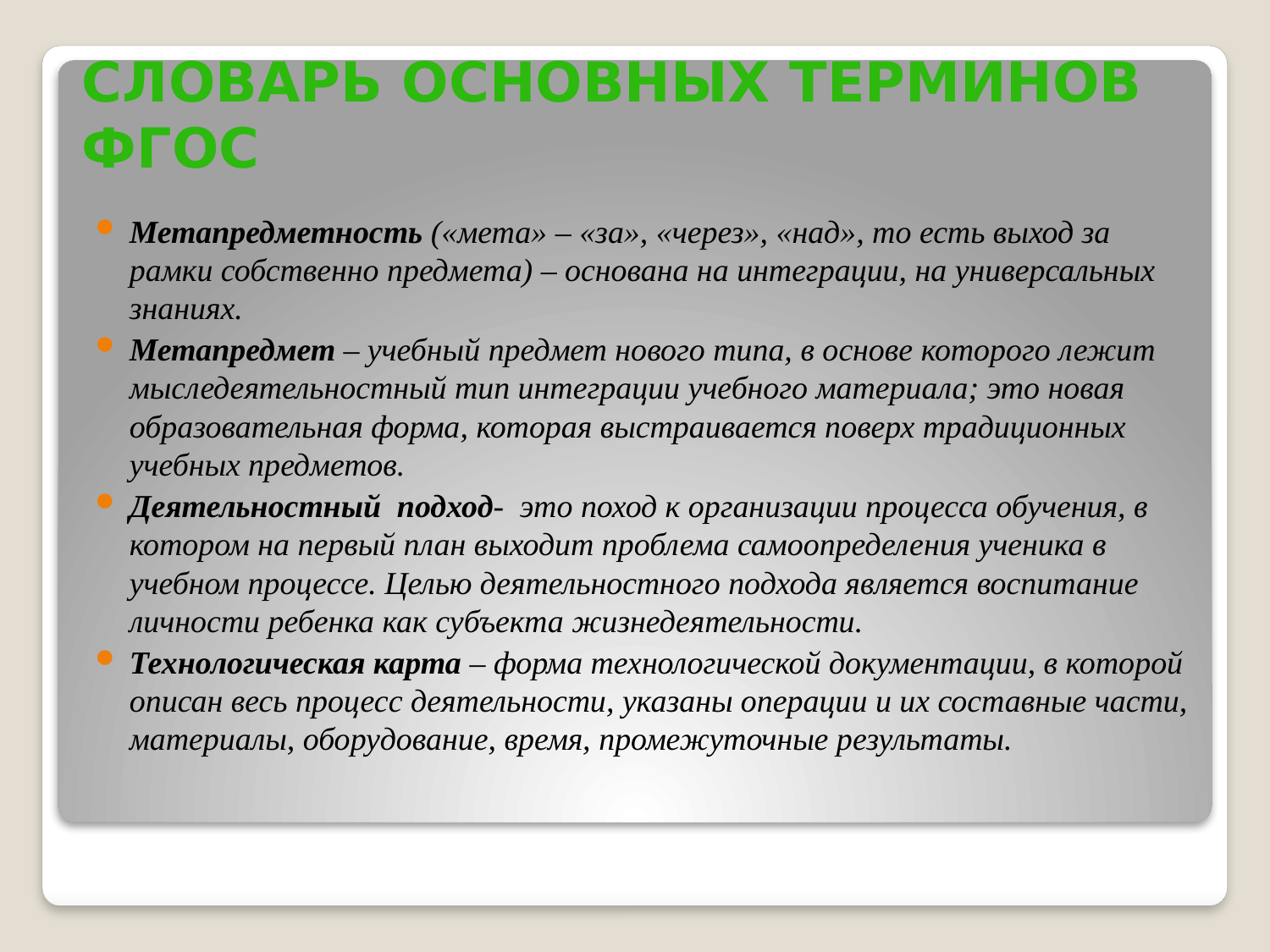

Словарь основных терминов ФГОС
Метапредметность («мета» – «за», «через», «над», то есть выход за рамки собственно предмета) – основана на интеграции, на универсальных знаниях.
Метапредмет – учебный предмет нового типа, в основе которого лежит мыследеятельностный тип интеграции учебного материала; это новая образовательная форма, которая выстраивается поверх традиционных учебных предметов.
Деятельностный  подход-  это поход к организации процесса обучения, в котором на первый план выходит проблема самоопределения ученика в учебном процессе. Целью деятельностного подхода является воспитание личности ребенка как субъекта жизнедеятельности.
Технологическая карта – форма технологической документации, в которой описан весь процесс деятельности, указаны операции и их составные части, материалы, оборудование, время, промежуточные результаты.
#